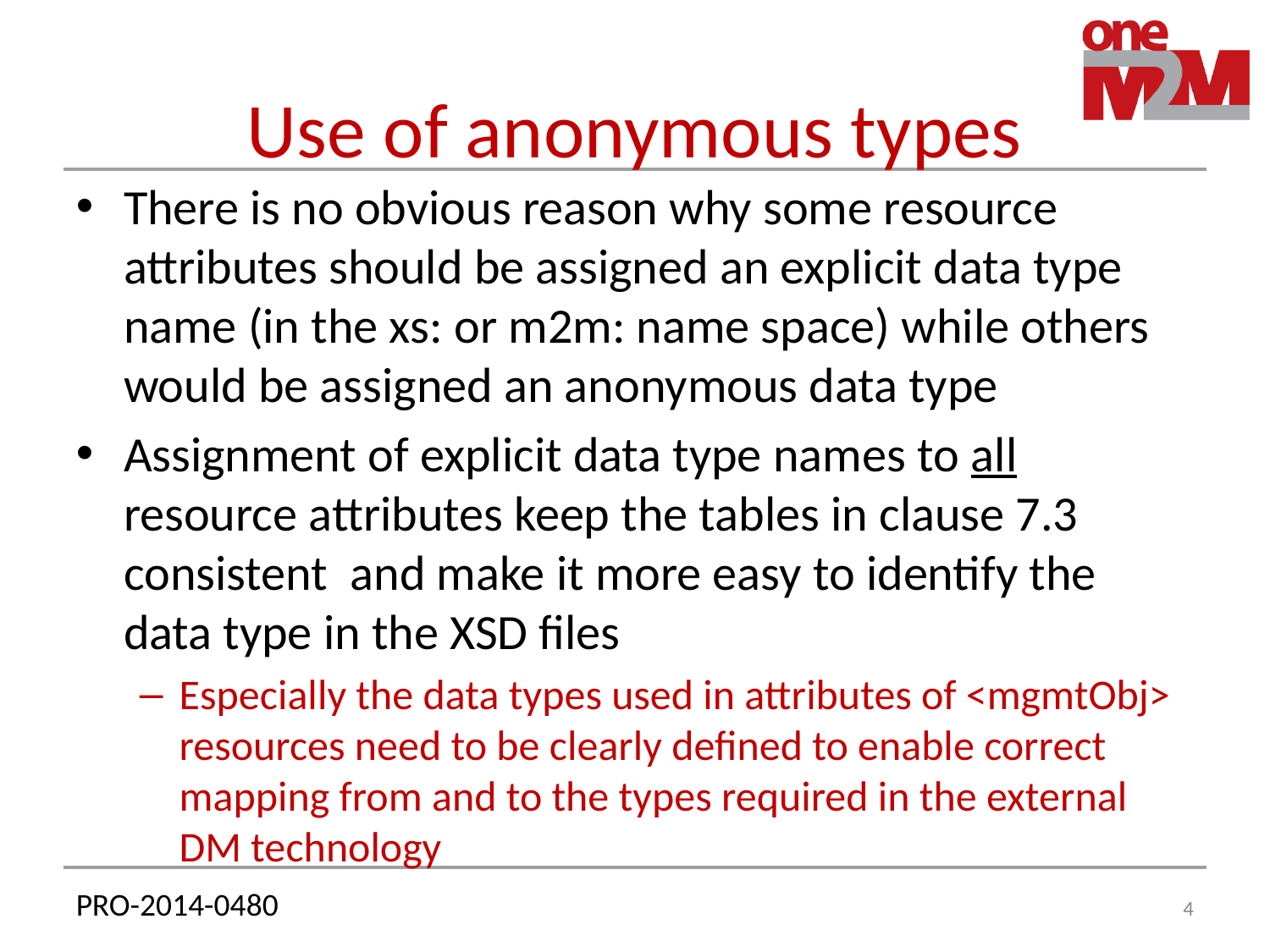

# Use of anonymous types
There is no obvious reason why some resource attributes should be assigned an explicit data type name (in the xs: or m2m: name space) while others would be assigned an anonymous data type
Assignment of explicit data type names to all resource attributes keep the tables in clause 7.3 consistent  and make it more easy to identify the data type in the XSD files
Especially the data types used in attributes of <mgmtObj> resources need to be clearly defined to enable correct mapping from and to the types required in the external DM technology
4